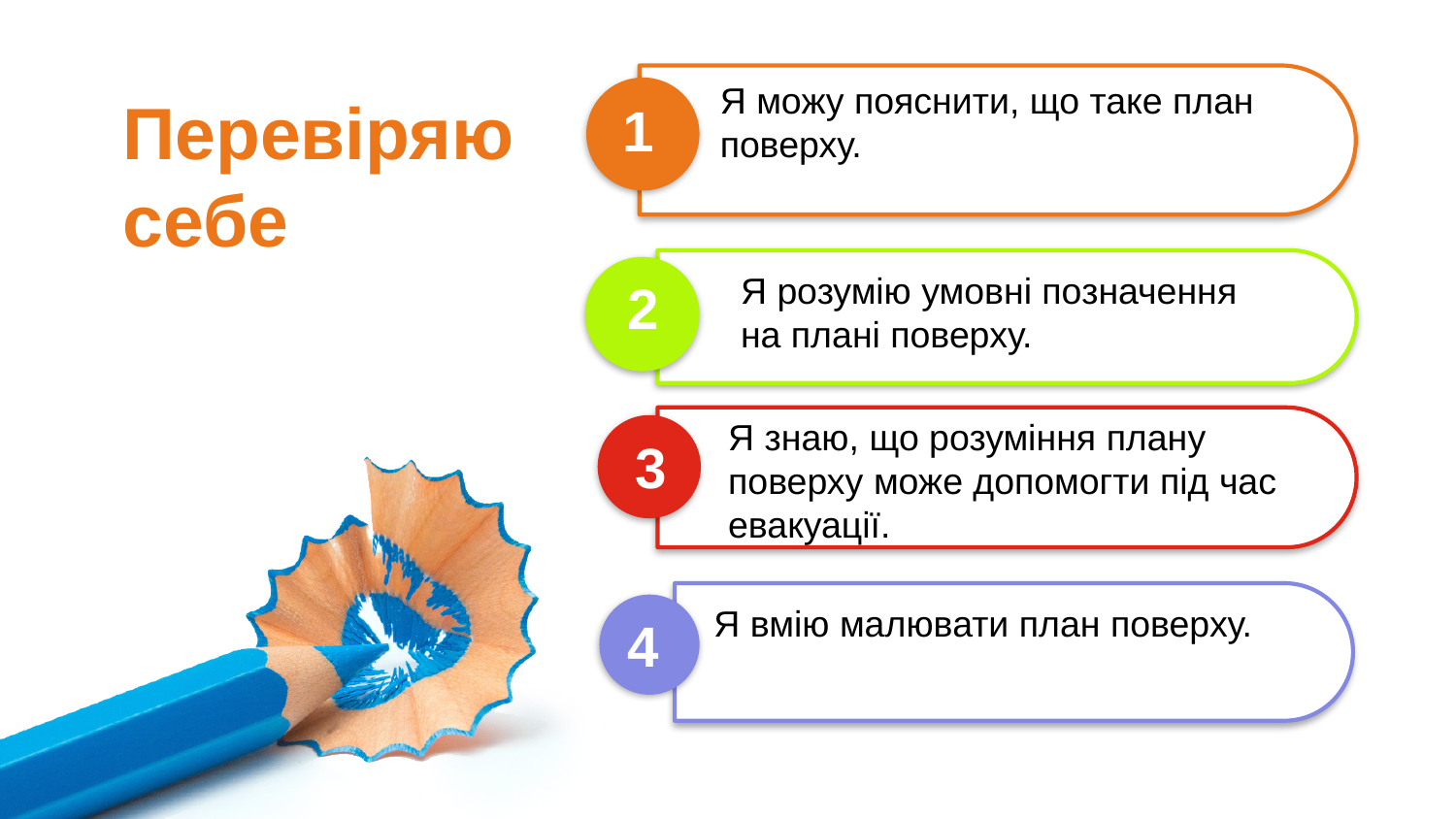

Я можу пояснити, що таке план
поверху.
Перевіряю себе

1

Я розумію умовні позначення на плані поверху.
2

Я знаю, що розуміння плану
поверху може допомогти під час
евакуації.

3
Я вмію малювати план поверху.

4